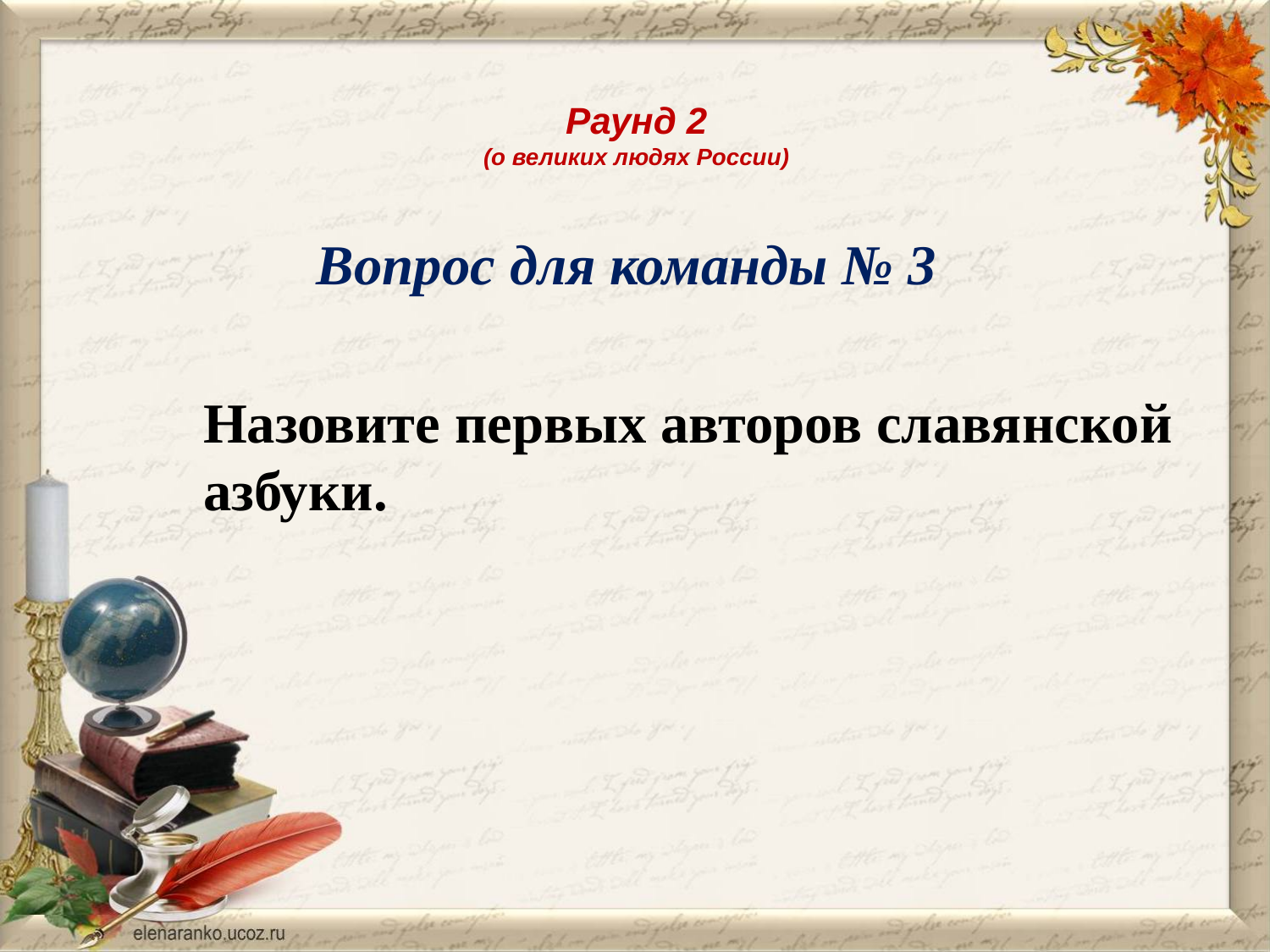

# Раунд 2 (о великих людях России)
	        Вопрос для команды № 3

	Назовите первых авторов славянской 	азбуки.